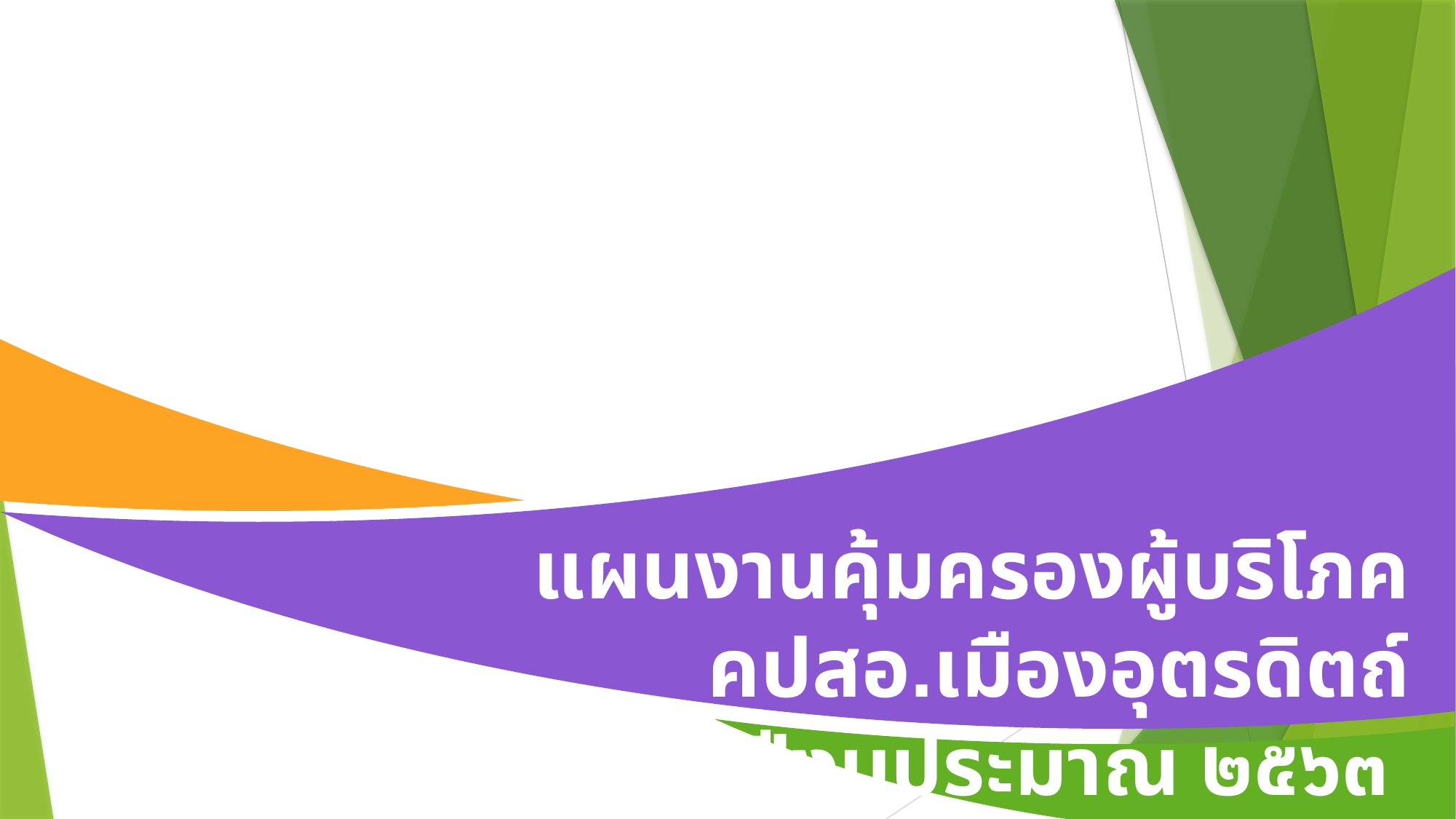

แผนงานคุ้มครองผู้บริโภค คปสอ.เมืองอุตรดิตถ์
ประจำปีงบประมาณ ๒๕๖๓